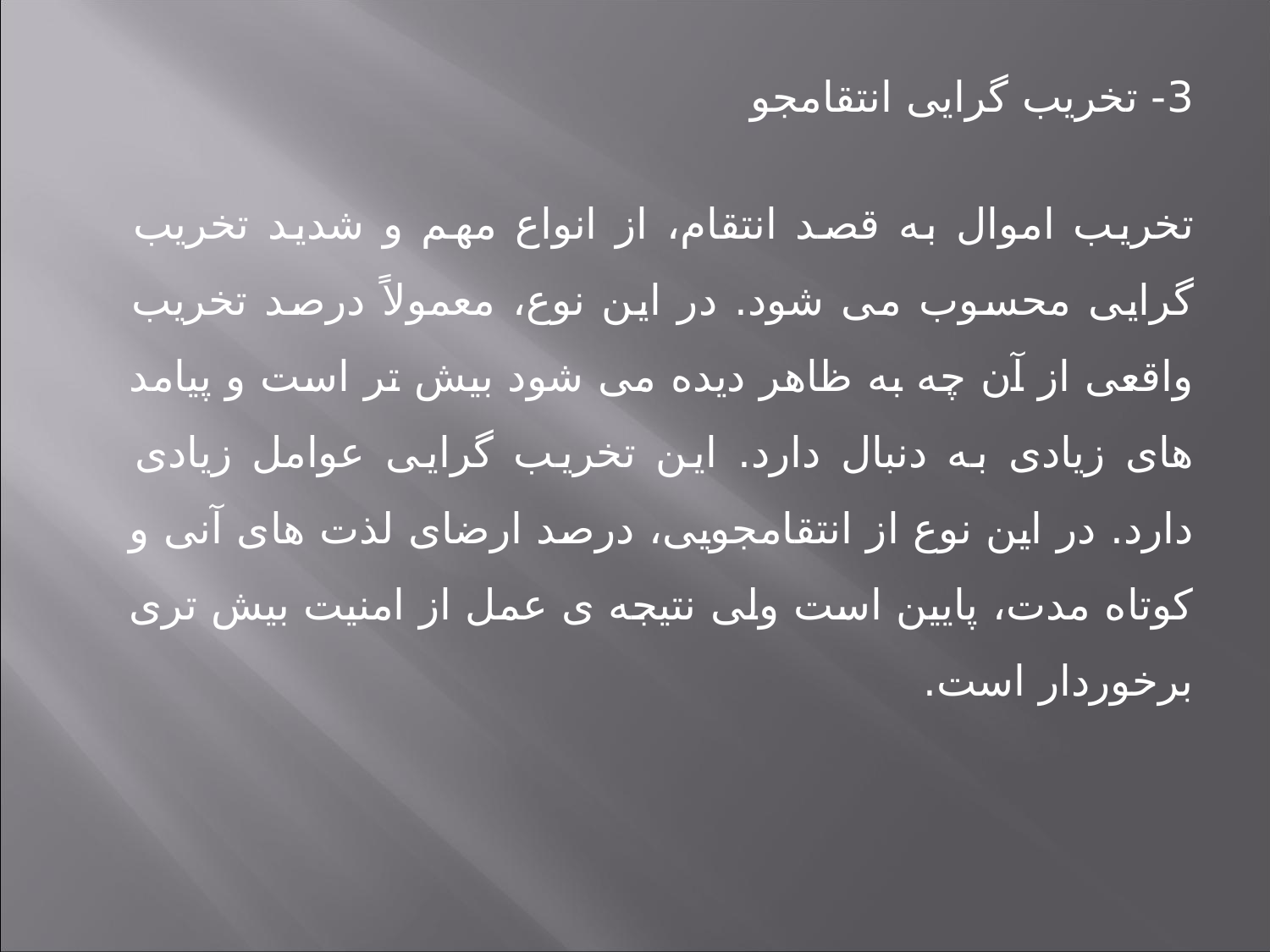

3- تخریب گرایی انتقامجو

تخریب اموال به قصد انتقام، از انواع مهم و شدید تخریب گرایی محسوب می شود. در این نوع، معمولاً درصد تخریب واقعی از آن چه به ظاهر دیده می شود بیش تر است و پیامد های زیادی به دنبال دارد. این تخریب گرایی عوامل زیادی دارد. در این نوع از انتقامجویی، درصد ارضای لذت های آنی و کوتاه مدت، پایین است ولی نتیجه ی عمل از امنیت بیش تری برخوردار است.